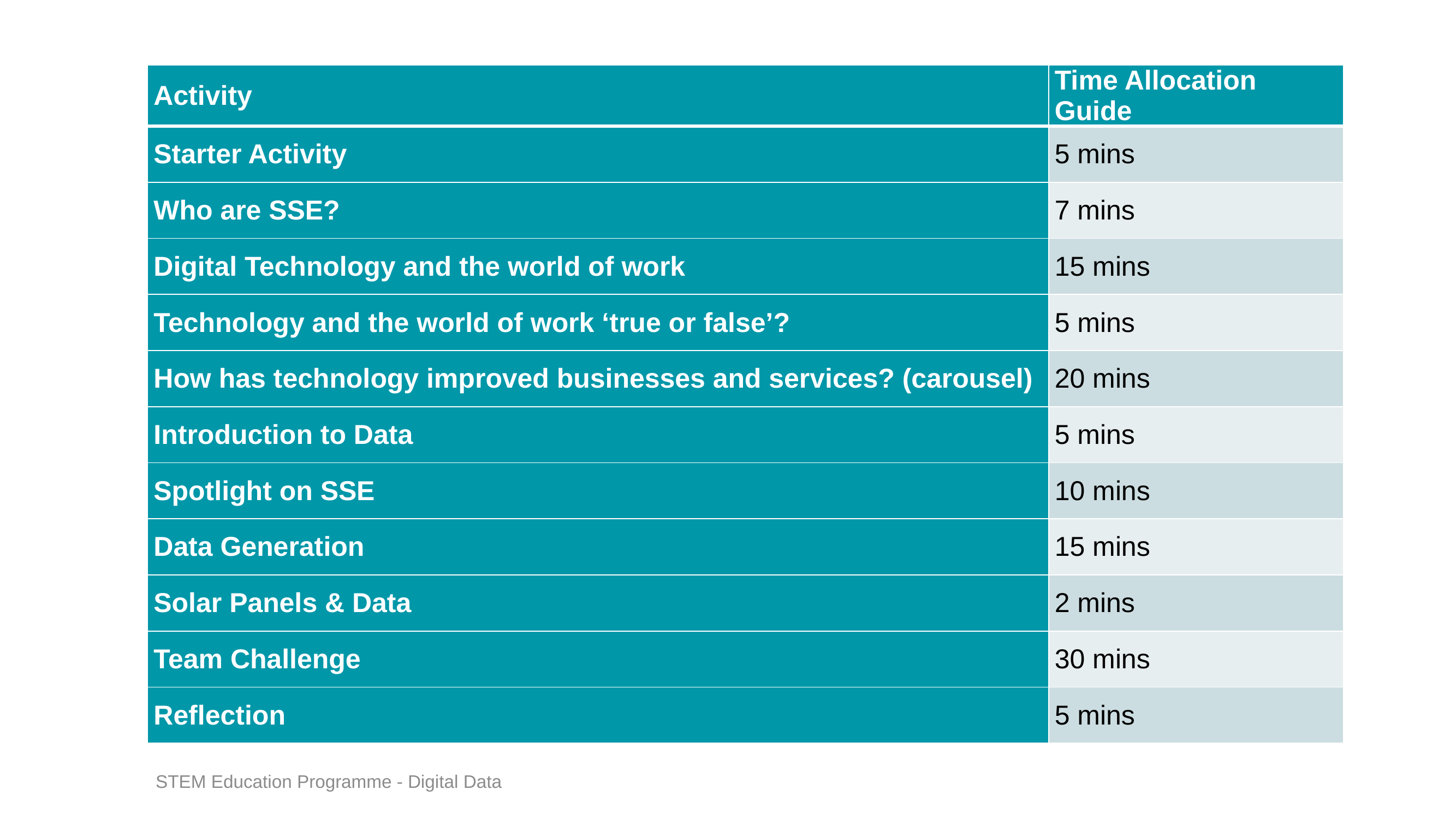

| Activity | Time Allocation Guide |
| --- | --- |
| Starter Activity | 5 mins |
| Who are SSE? | 7 mins |
| Digital Technology and the world of work | 15 mins |
| Technology and the world of work ‘true or false’? | 5 mins |
| How has technology improved businesses and services? (carousel) | 20 mins |
| Introduction to Data | 5 mins |
| Spotlight on SSE | 10 mins |
| Data Generation | 15 mins |
| Solar Panels & Data | 2 mins |
| Team Challenge | 30 mins |
| Reflection | 5 mins |
STEM Education Programme - Digital Data